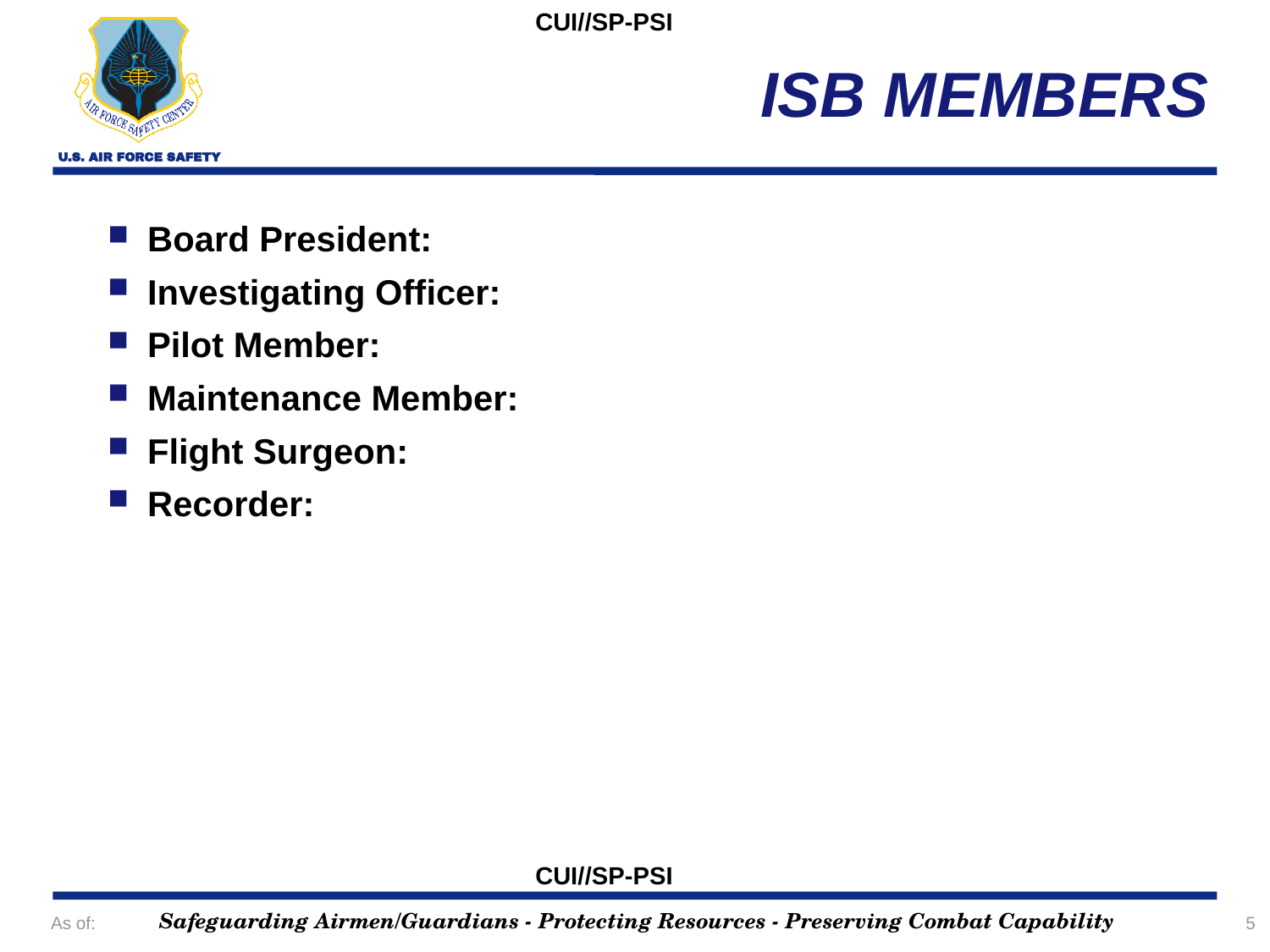

CUI//SP-PSI
# ISB MEMBERS
Board President:
Investigating Officer:
Pilot Member:
Maintenance Member:
Flight Surgeon:
Recorder:
CUI//SP-PSI
As of:
5